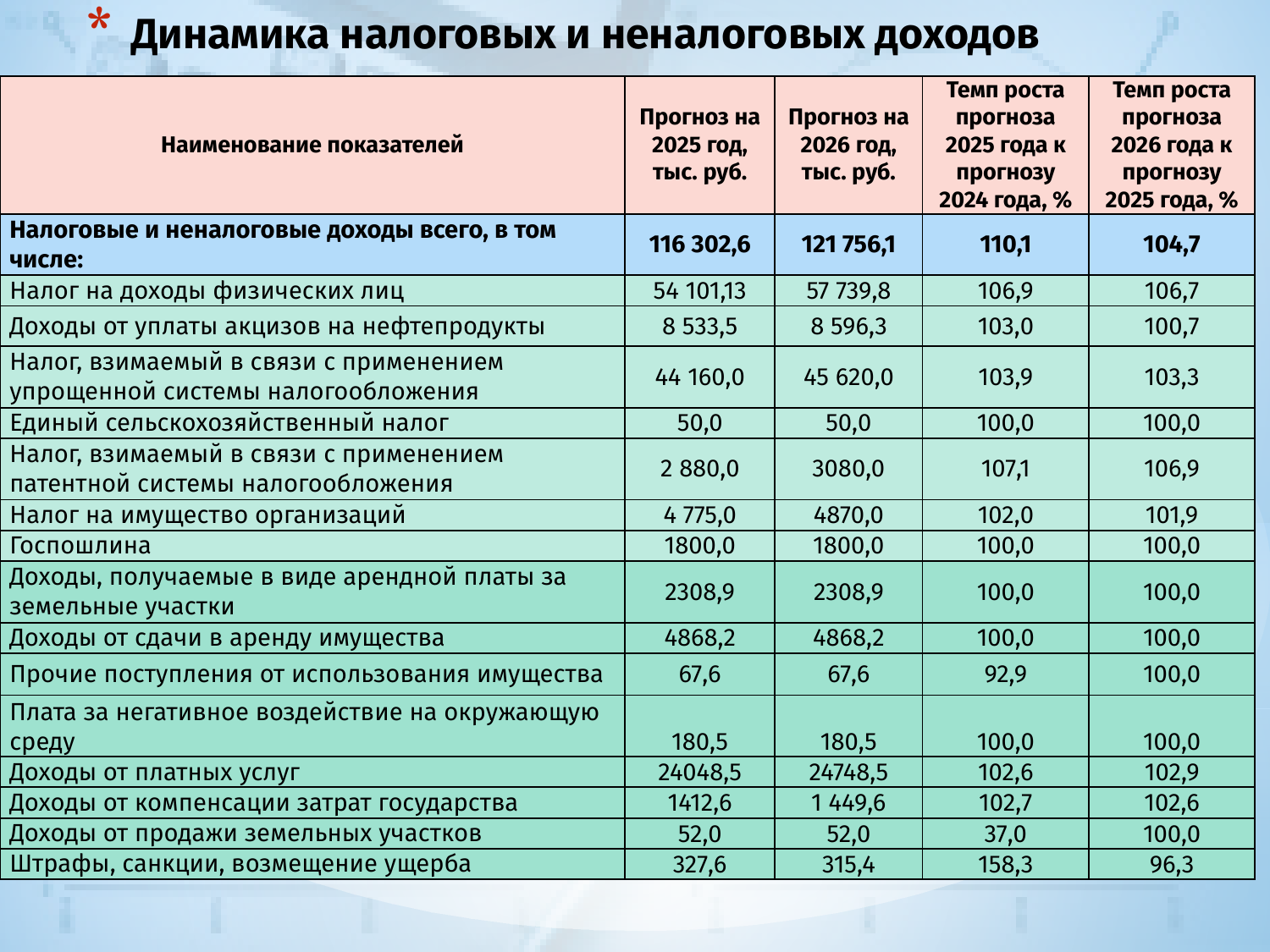

# Динамика налоговых и неналоговых доходов

| Наименование показателей | Прогноз на 2018 год, тыс. руб. | Прогноз на 2019 год, тыс. руб. | Темп роста прогноза 2018 года к прогнозу 2017 года, % | Темп роста прогноза 2019 года к прогнозу 2018 года, % |
| --- | --- | --- | --- | --- |
| Налоговые и неналоговые доходы всего, в том числе: | 108318,8 | 112617,3 | 104,0 | 104,0 |
| Налог на доходы физических лиц | 27086,2 | 28107,3 | 103,2 | 103,8 |
| Доходы от уплаты акцизов на нефтепродукты | 4 631,4 | 5 052,0 | 96,7 | 109,1 |
| Налог, взимаемый в связи с применением упрощенной системы налогообложения | 19997,6 | 20944,3 | 104,4 | 104,7 |
| Единый налог на вмененный доход | 10920,1 | 11531,7 | 106,2 | 105,6 |
| Единый сельскохозяйственный налог | 467,8 | 479,0 | 102,1 | 102,4 |
| Налог, взимаемый в связи с применением патентной системы налогообложения | 478,6 | 504,4 | 105,6 | 105,4 |
| Налог на имущество организаций | 4395,9 | 4435,4 | 100,5 | 100,9 |
| Госпошлина | 1100,0 | 1100,0 | 100,0 | 100,0 |
| Доходы, получаемые в виде арендной платы за земельные участки | 2339,8 | 2339,8 | 100,0 | 100,0 |
| Доходы от сдачи в аренду имущества | 4727,5 | 4727,5 | 100,0 | 100,0 |
| Прочие поступления от использования имущества | 8,0 | 8,0 | 100,0 | 100,0 |
| Плата за негативное воздействие на окружающую среду | 211,5 | 228,5 | 108,0 | 108,0 |
| Доходы от платных услуг | 28032,7 | 29350,3 | 105,5 | 104,7 |
| Доходы от компенсации затрат государства | 527,9 | 552,7 | 105,5 | 104,7 |
| Доходы от продажи имущества | 0 | 0 | 0 | 0 |
| Наименование показателей | Прогноз на 2025 год, тыс. руб. | Прогноз на 2026 год, тыс. руб. | Темп роста прогноза 2025 года к прогнозу 2024 года, % | Темп роста прогноза 2026 года к прогнозу 2025 года, % |
| --- | --- | --- | --- | --- |
| Налоговые и неналоговые доходы всего, в том числе: | 116 302,6 | 121 756,1 | 110,1 | 104,7 |
| Налог на доходы физических лиц | 54 101,13 | 57 739,8 | 106,9 | 106,7 |
| Доходы от уплаты акцизов на нефтепродукты | 8 533,5 | 8 596,3 | 103,0 | 100,7 |
| Налог, взимаемый в связи с применением упрощенной системы налогообложения | 44 160,0 | 45 620,0 | 103,9 | 103,3 |
| Единый сельскохозяйственный налог | 50,0 | 50,0 | 100,0 | 100,0 |
| Налог, взимаемый в связи с применением патентной системы налогообложения | 2 880,0 | 3080,0 | 107,1 | 106,9 |
| Налог на имущество организаций | 4 775,0 | 4870,0 | 102,0 | 101,9 |
| Госпошлина | 1800,0 | 1800,0 | 100,0 | 100,0 |
| Доходы, получаемые в виде арендной платы за земельные участки | 2308,9 | 2308,9 | 100,0 | 100,0 |
| Доходы от сдачи в аренду имущества | 4868,2 | 4868,2 | 100,0 | 100,0 |
| Прочие поступления от использования имущества | 67,6 | 67,6 | 92,9 | 100,0 |
| Плата за негативное воздействие на окружающую среду | 180,5 | 180,5 | 100,0 | 100,0 |
| Доходы от платных услуг | 24048,5 | 24748,5 | 102,6 | 102,9 |
| Доходы от компенсации затрат государства | 1412,6 | 1 449,6 | 102,7 | 102,6 |
| Доходы от продажи земельных участков | 52,0 | 52,0 | 37,0 | 100,0 |
| Штрафы, санкции, возмещение ущерба | 327,6 | 315,4 | 158,3 | 96,3 |